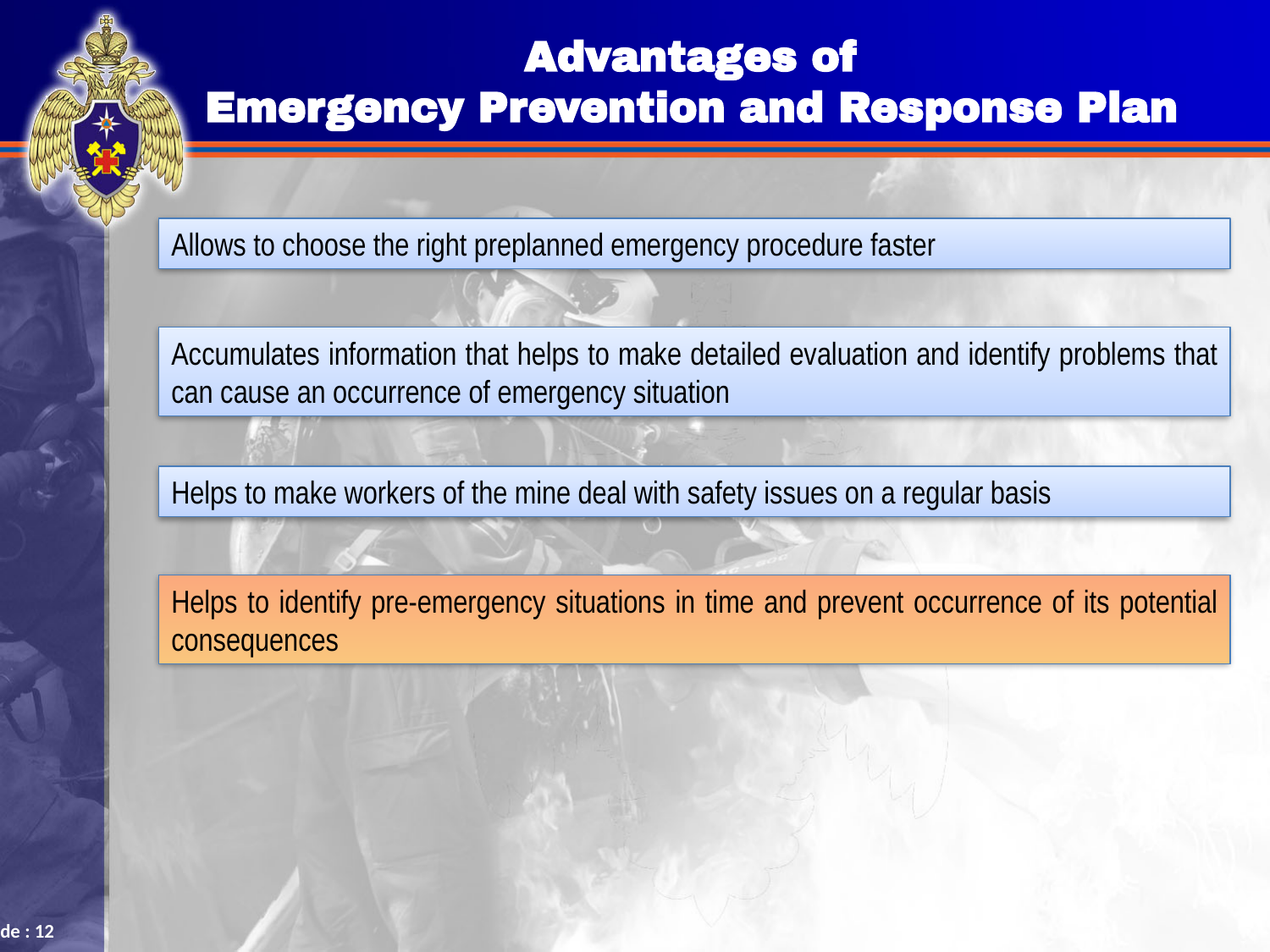

# Advantages of Emergency Prevention and Response Plan
Allows to choose the right preplanned emergency procedure faster
Accumulates information that helps to make detailed evaluation and identify problems that can cause an occurrence of emergency situation
Helps to make workers of the mine deal with safety issues on a regular basis
Helps to identify pre-emergency situations in time and prevent occurrence of its potential consequences
Slide : 12